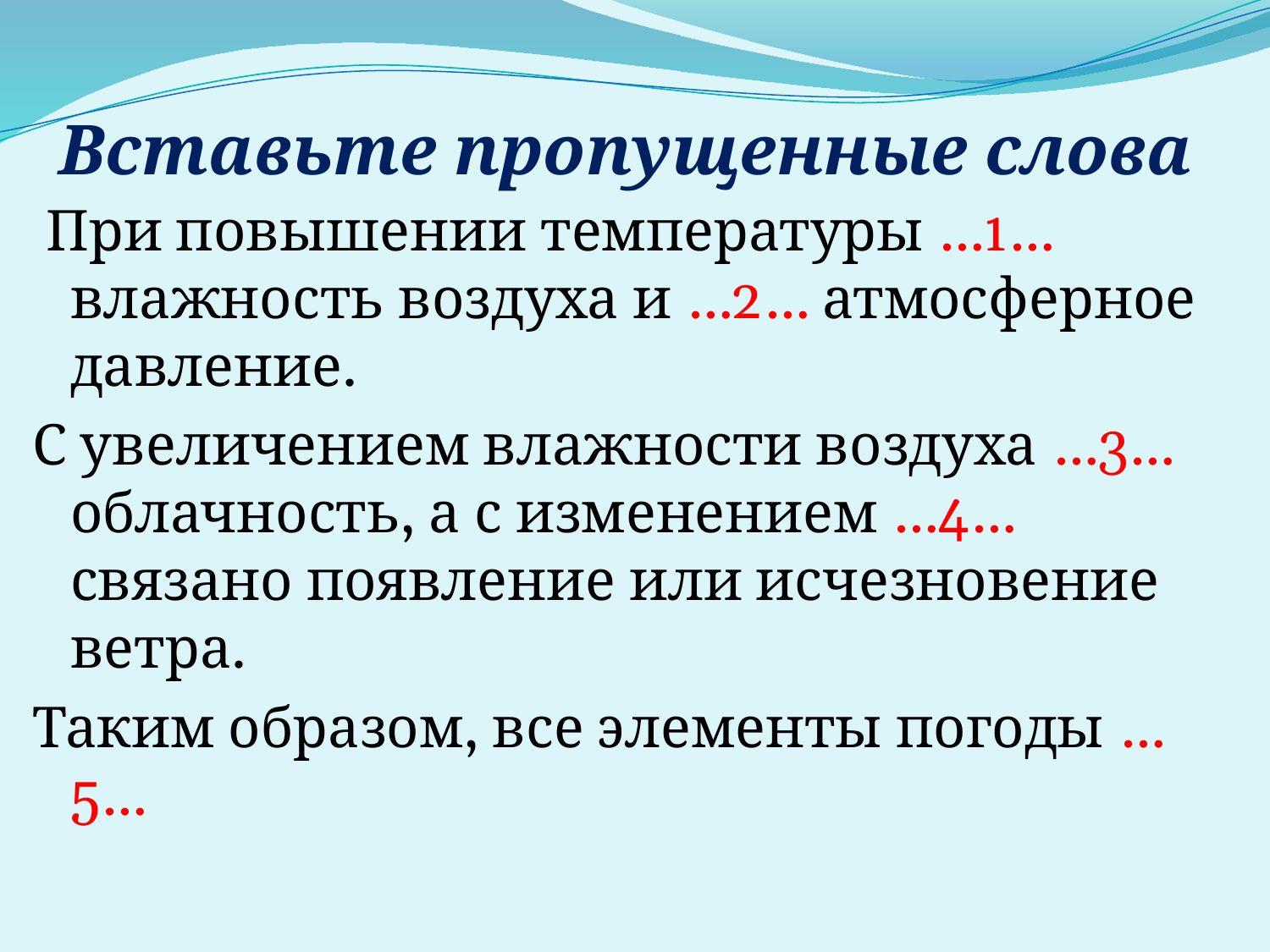

# Вставьте пропущенные слова
 При повышении температуры …1… влажность воздуха и …2… атмосферное давление.
С увеличением влажности воздуха …3… облачность, а с изменением …4… связано появление или исчезновение ветра.
Таким образом, все элементы погоды …5…